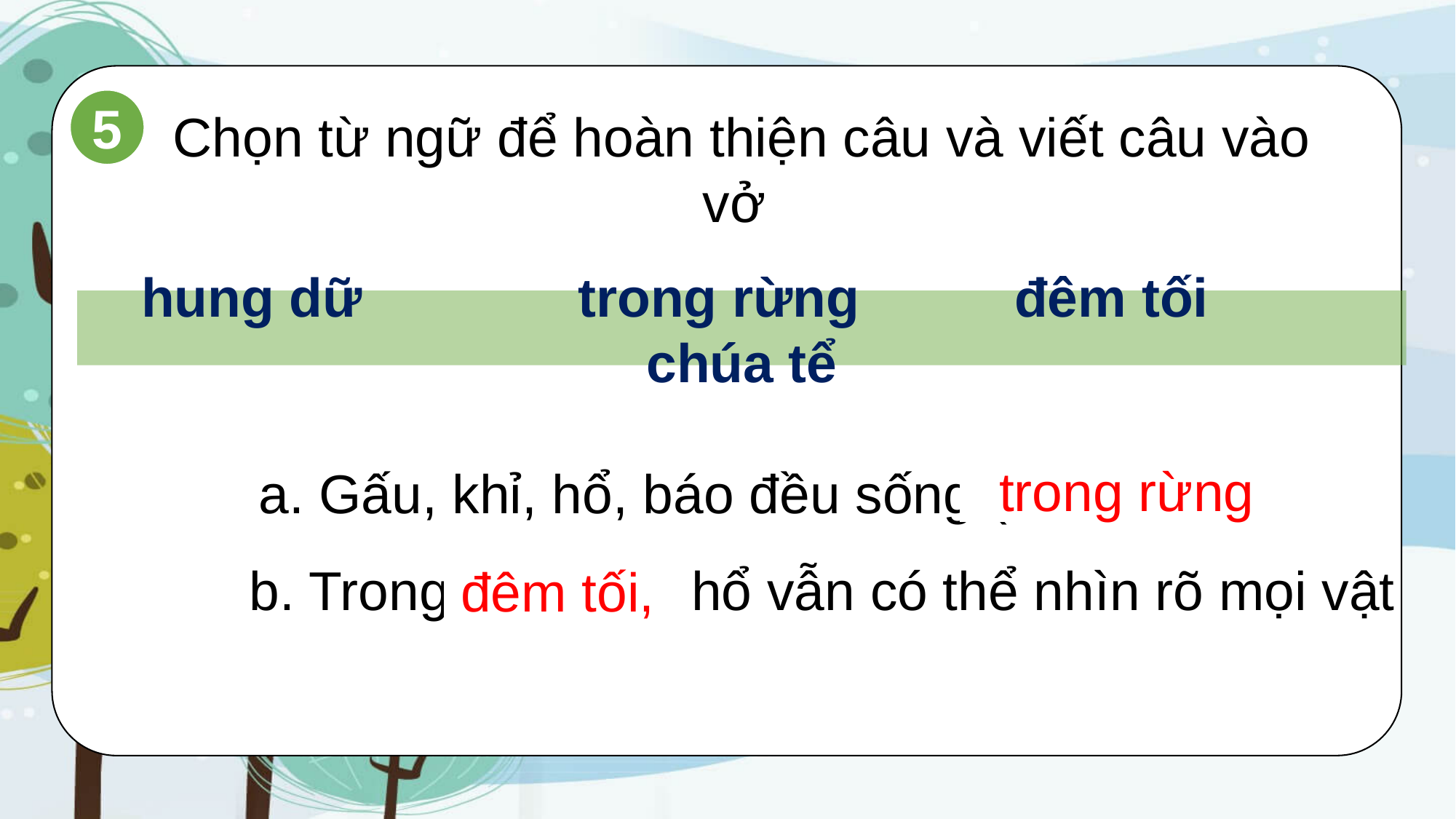

5
Chọn từ ngữ để hoàn thiện câu và viết câu vào vở
hung dữ	 	trong rừng 		đêm tối 		chúa tể
a. Gấu, khỉ, hổ, báo đều sống (
trong rừng
b. Trong     (…)   , hổ vẫn có thể nhìn rõ mọi vật
đêm tối,